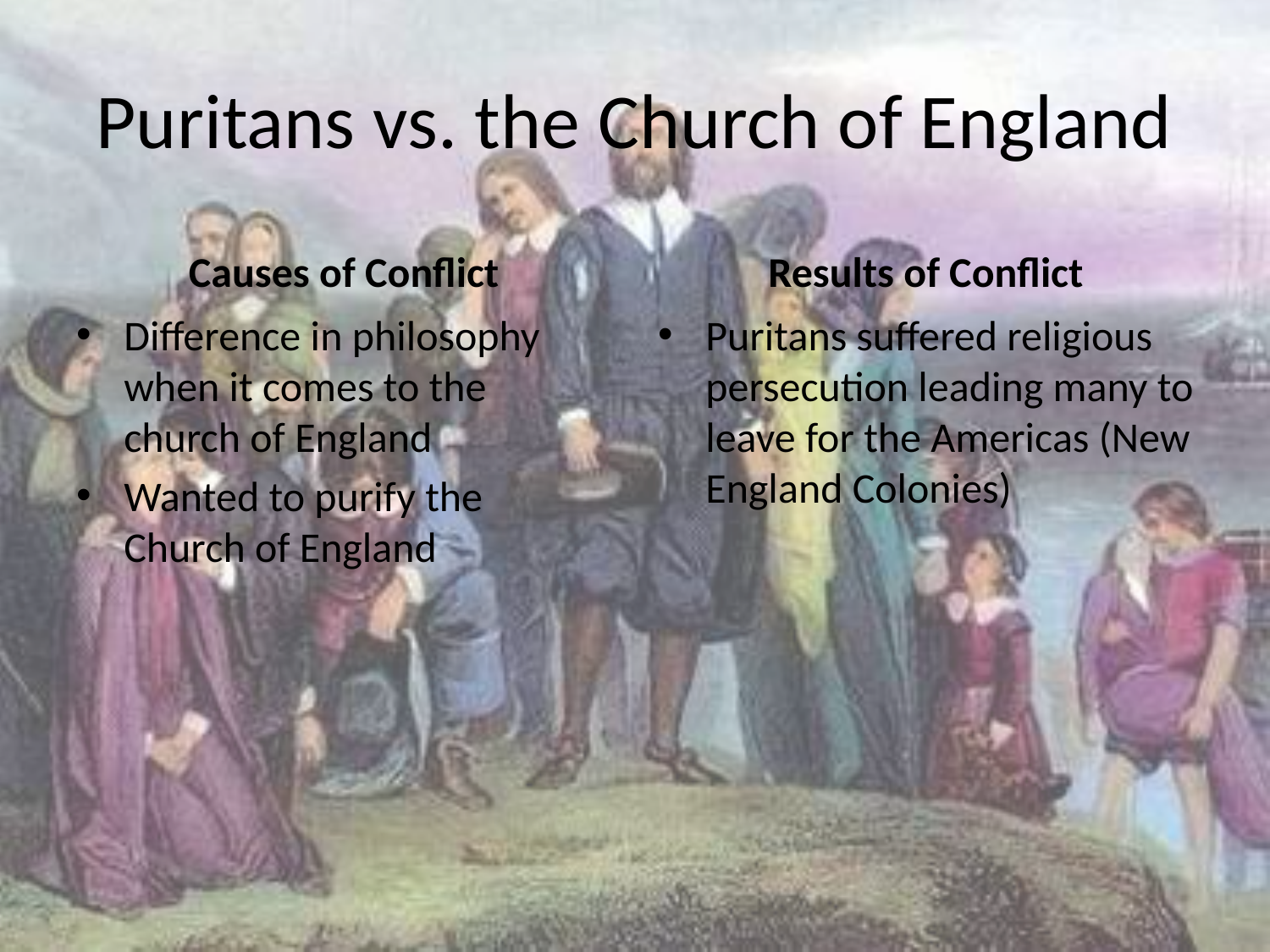

# Puritans vs. the Church of England
Causes of Conflict
Results of Conflict
Difference in philosophy when it comes to the church of England
Wanted to purify the Church of England
Puritans suffered religious persecution leading many to leave for the Americas (New England Colonies)